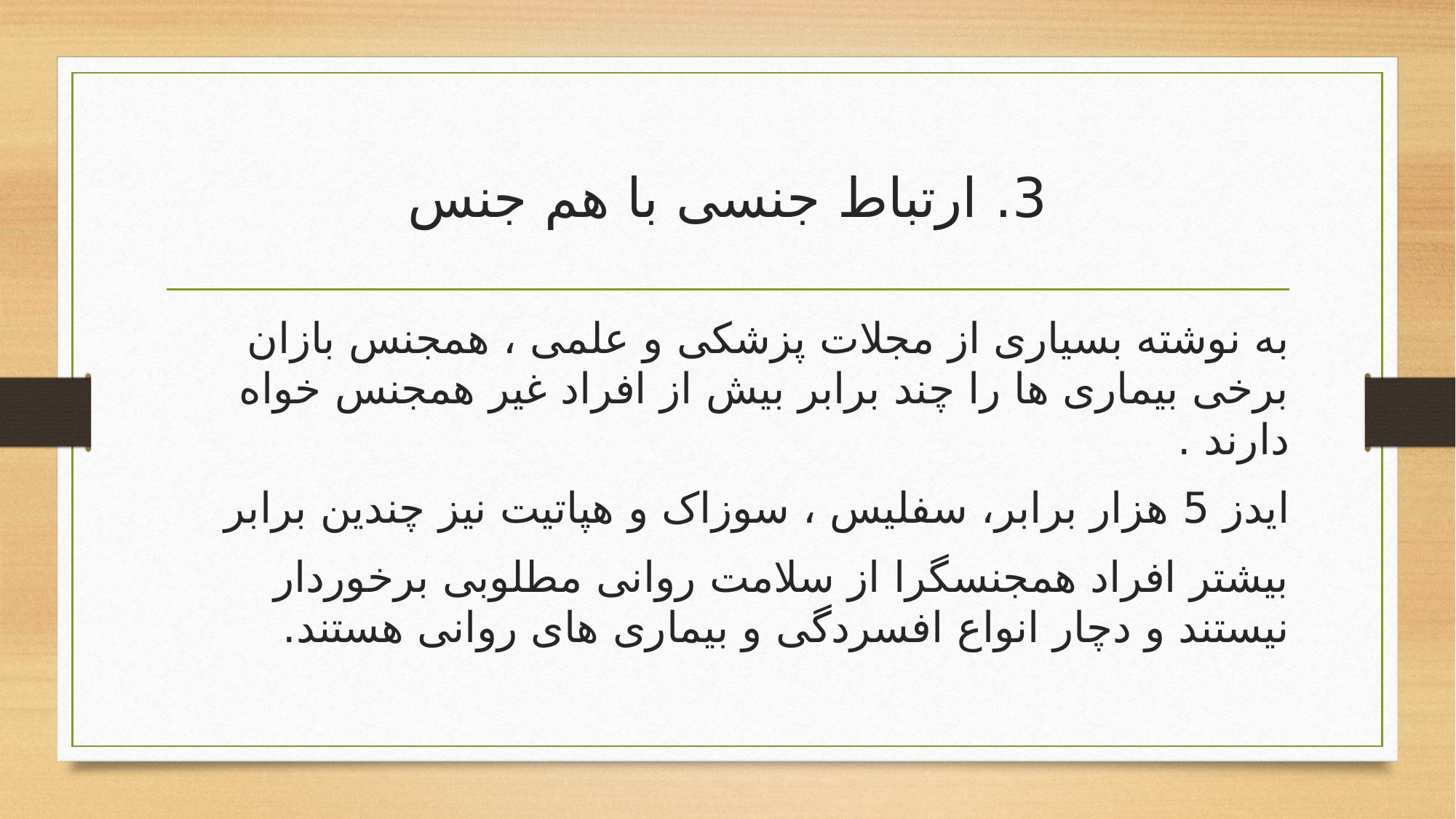

# 3. ارتباط جنسی با هم جنس
به نوشته بسیاری از مجلات پزشکی و علمی ، همجنس بازان برخی بیماری ها را چند برابر بیش از افراد غیر همجنس خواه دارند .
ایدز 5 هزار برابر، سفلیس ، سوزاک و هپاتیت نیز چندین برابر
بیشتر افراد همجنسگرا از سلامت روانی مطلوبی برخوردار نیستند و دچار انواع افسردگی و بیماری های روانی هستند.